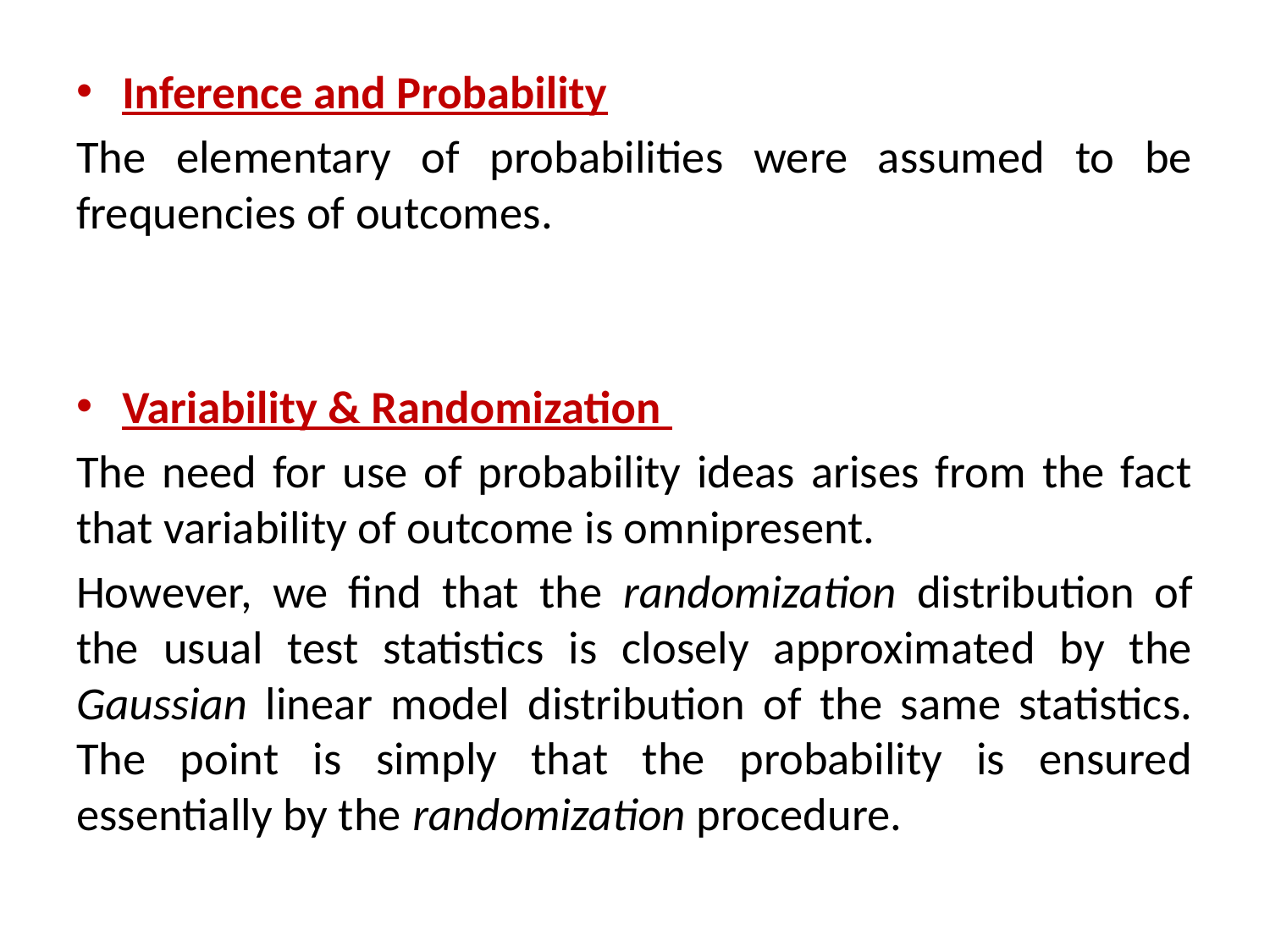

Inference and Probability
The elementary of probabilities were assumed to be frequencies of outcomes.

Variability & Randomization
The need for use of probability ideas arises from the fact that variability of outcome is omnipresent.
However, we find that the randomization distribution of the usual test statistics is closely approximated by the Gaussian linear model distribution of the same statistics. The point is simply that the probability is ensured essentially by the randomization procedure.